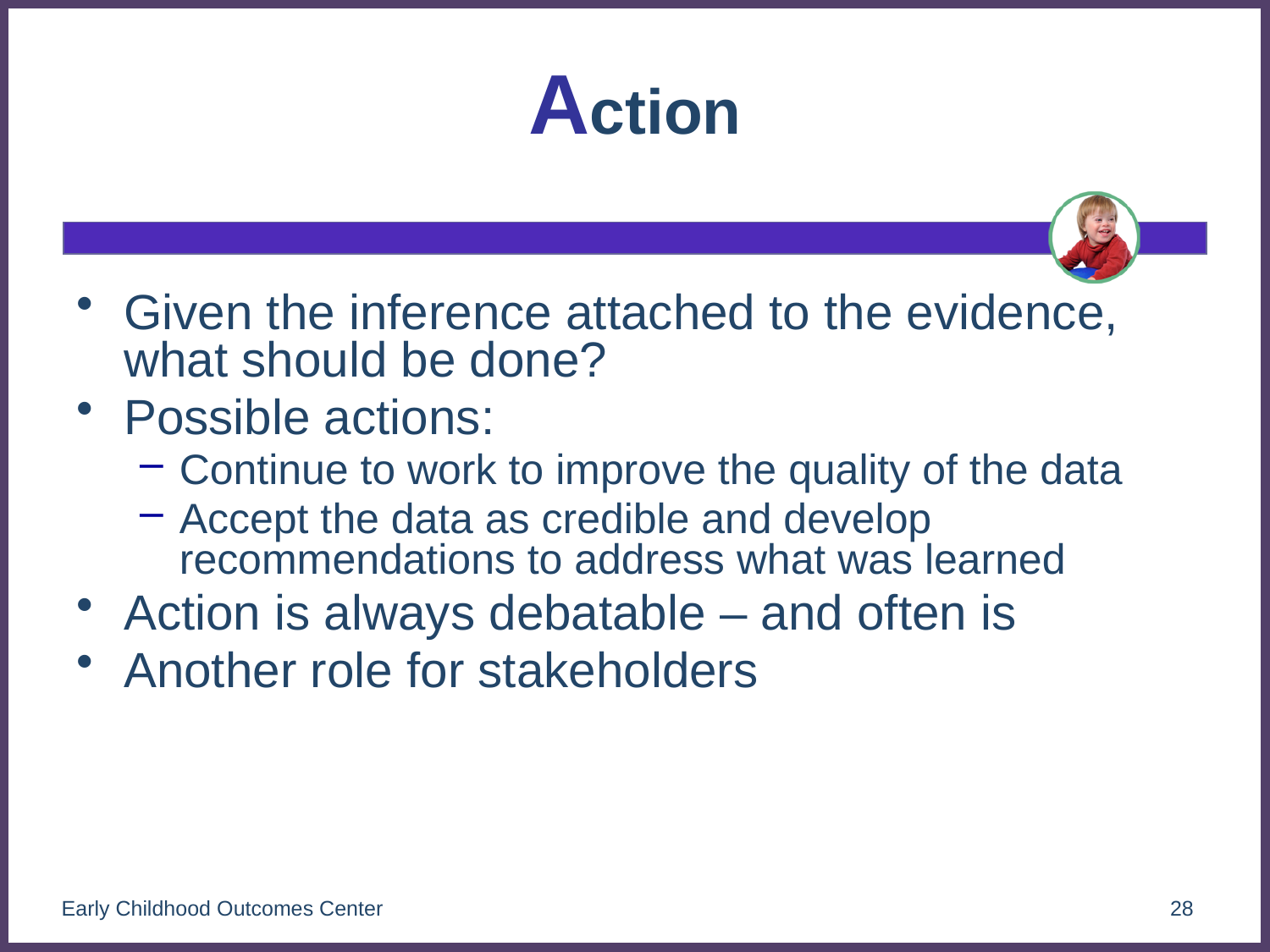

# Action
Given the inference attached to the evidence, what should be done?
Possible actions:
Continue to work to improve the quality of the data
Accept the data as credible and develop recommendations to address what was learned
Action is always debatable – and often is
Another role for stakeholders
Early Childhood Outcomes Center
28